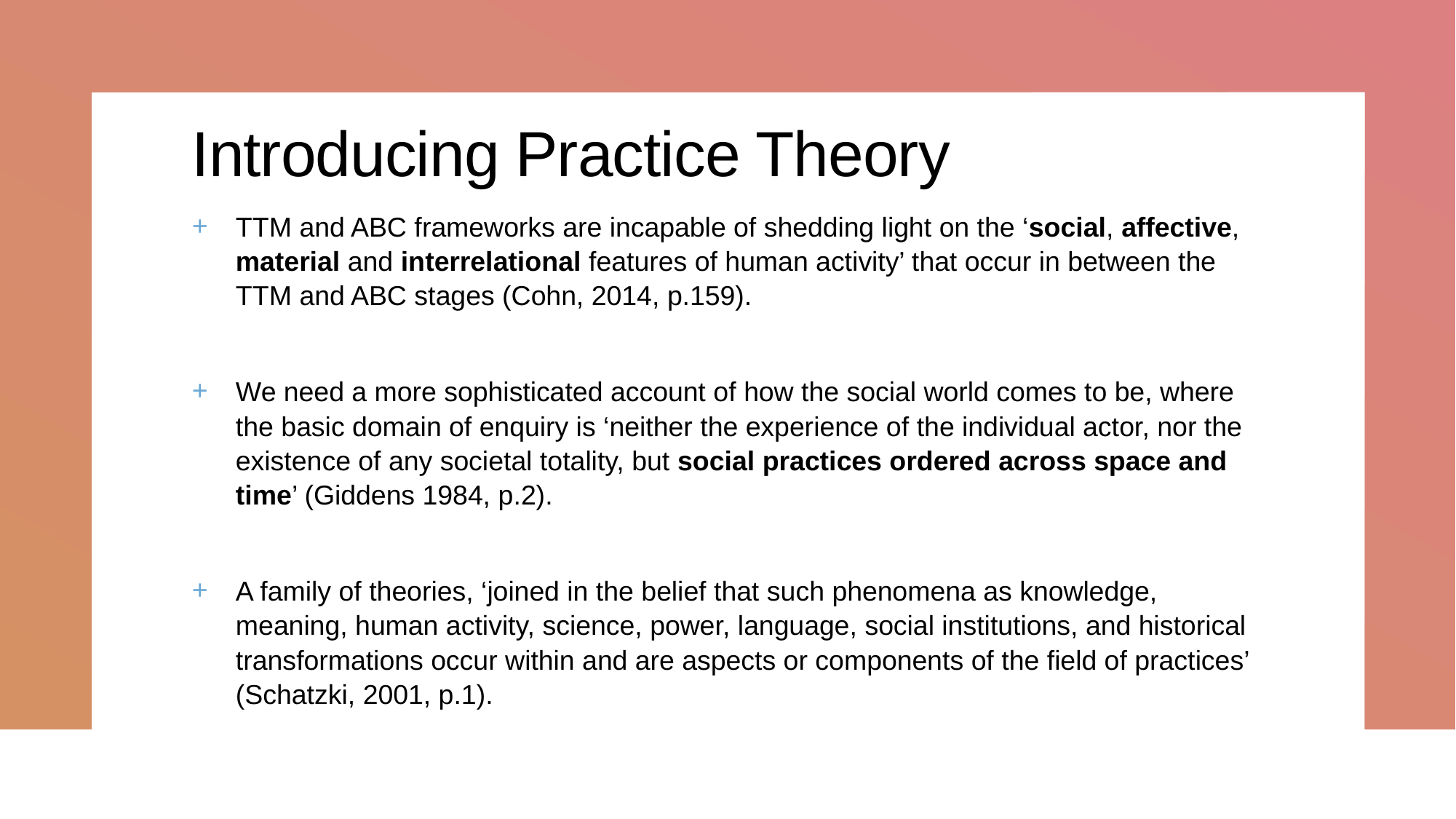

# Introducing Practice Theory
TTM and ABC frameworks are incapable of shedding light on the ‘social, affective, material and interrelational features of human activity’ that occur in between the TTM and ABC stages (Cohn, 2014, p.159).

We need a more sophisticated account of how the social world comes to be, where the basic domain of enquiry is ‘neither the experience of the individual actor, nor the existence of any societal totality, but social practices ordered across space and time’ (Giddens 1984, p.2).

A family of theories, ‘joined in the belief that such phenomena as knowledge, meaning, human activity, science, power, language, social institutions, and historical transformations occur within and are aspects or components of the field of practices’ (Schatzki, 2001, p.1).